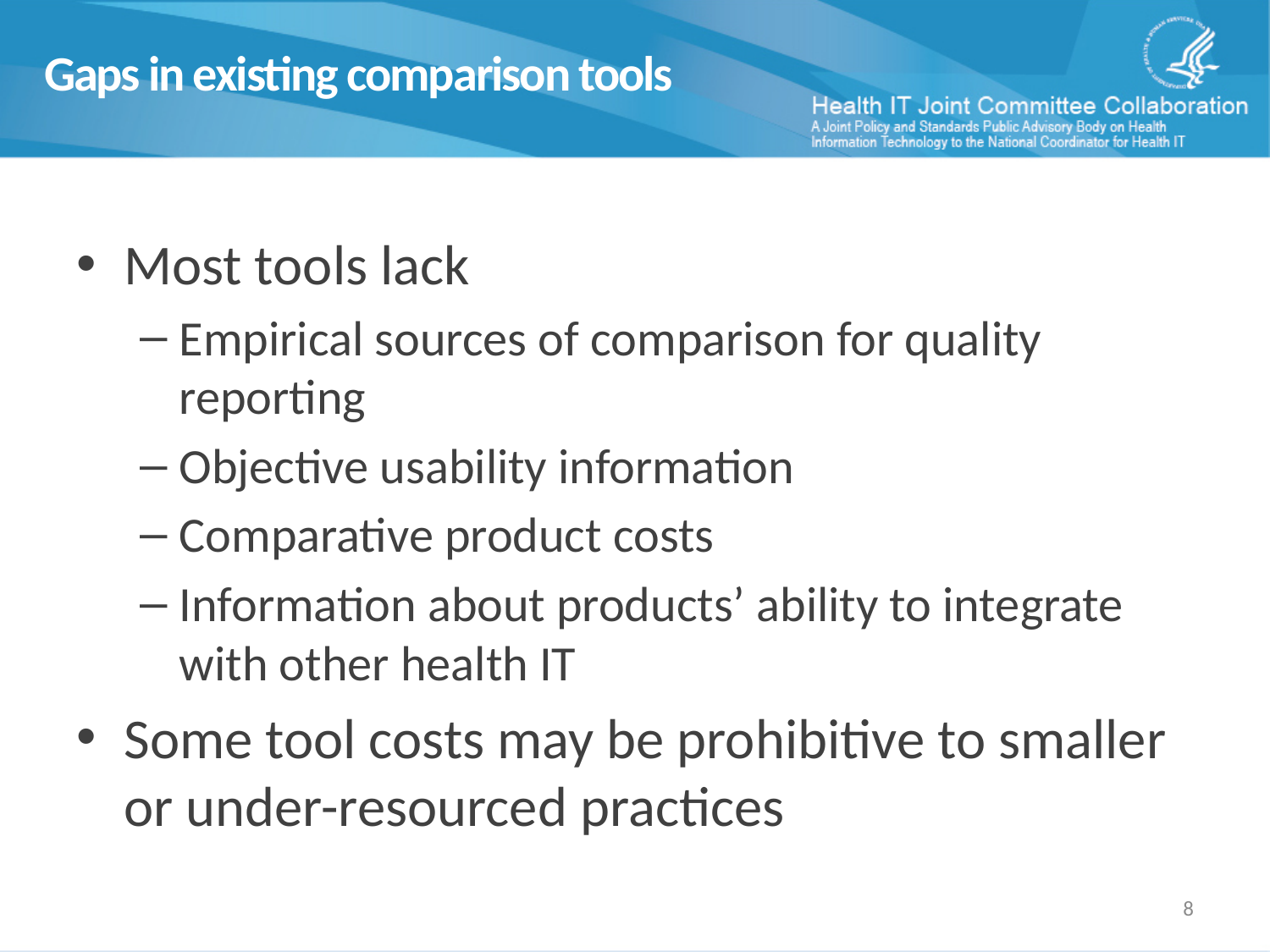

# Gaps in existing comparison tools
Most tools lack
Empirical sources of comparison for quality reporting
Objective usability information
Comparative product costs
Information about products’ ability to integrate with other health IT
Some tool costs may be prohibitive to smaller or under-resourced practices

8